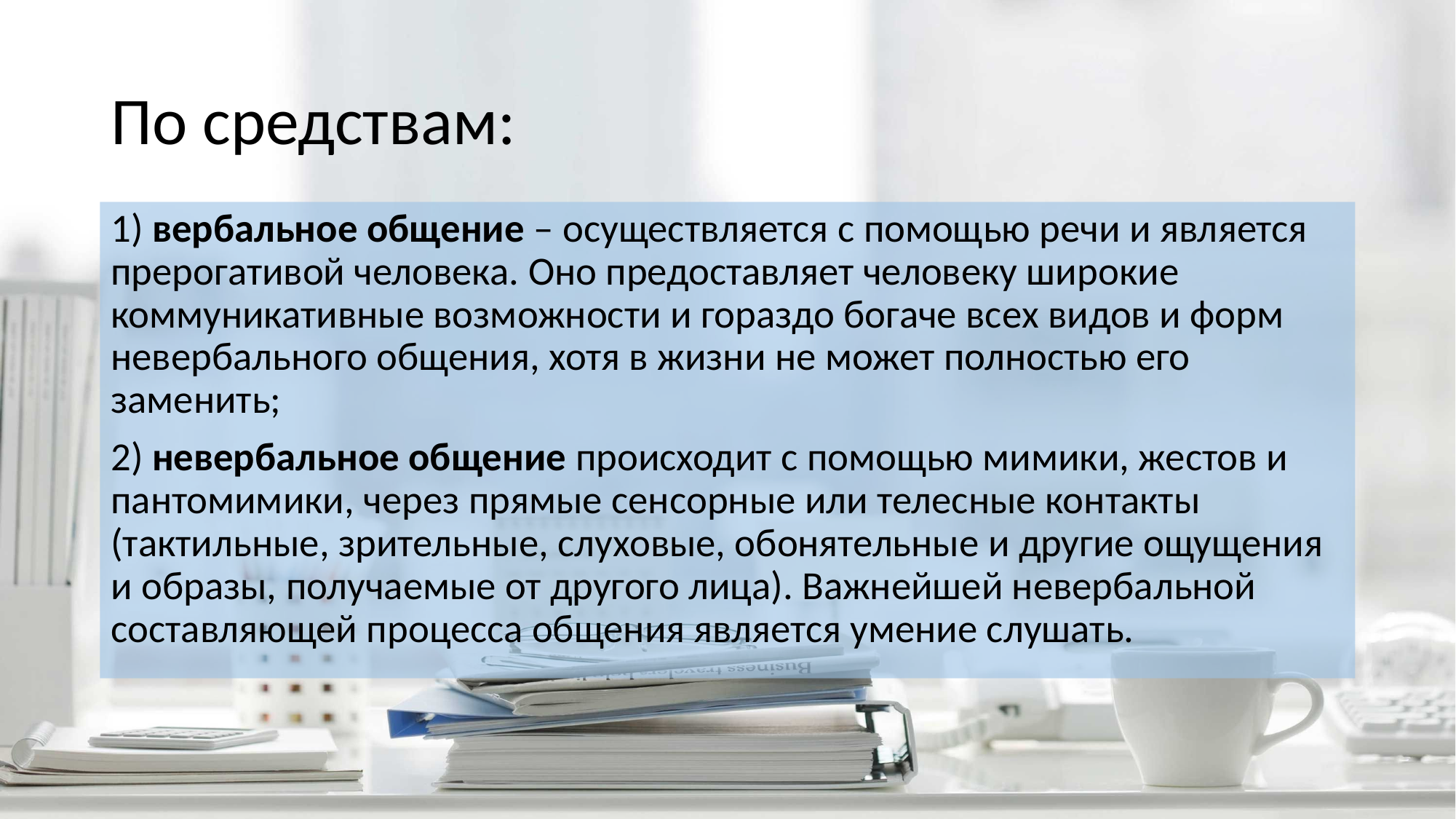

# По средствам:
1) вербальное общение – осуществляется с помощью речи и является прерогативой человека. Оно предоставляет человеку широкие коммуникативные возможности и гораздо богаче всех видов и форм невербального общения, хотя в жизни не может полностью его заменить;
2) невербальное общение происходит с помощью мимики, жестов и пантомимики, через прямые сенсорные или телесные контакты (тактильные, зрительные, слуховые, обонятельные и другие ощущения и образы, получаемые от другого лица). Важнейшей невербальной составляющей процесса общения является умение слушать.